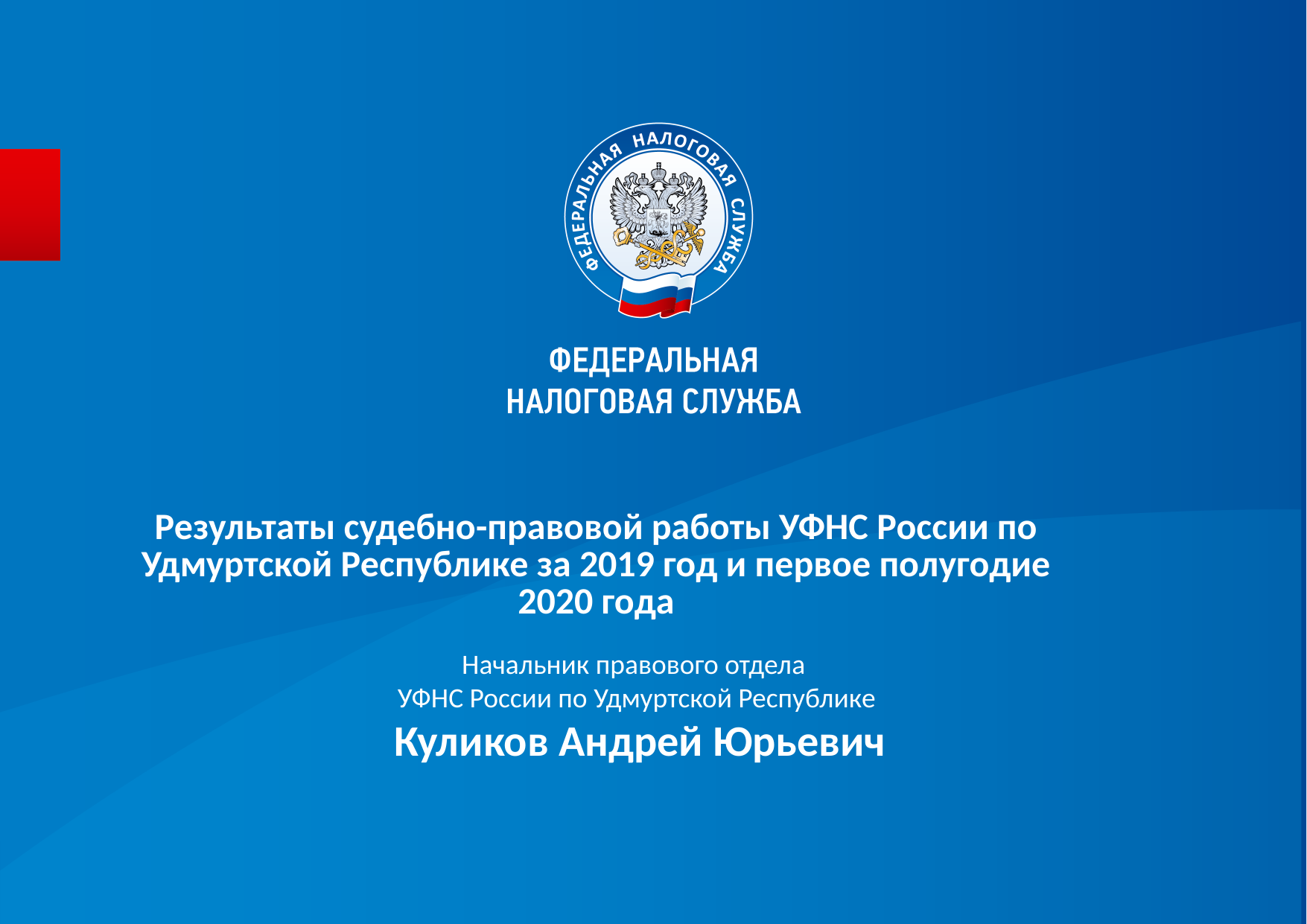

Результаты судебно-правовой работы УФНС России по Удмуртской Республике за 2019 год и первое полугодие 2020 года
Начальник правового отдела
УФНС России по Удмуртской Республике
Куликов Андрей Юрьевич